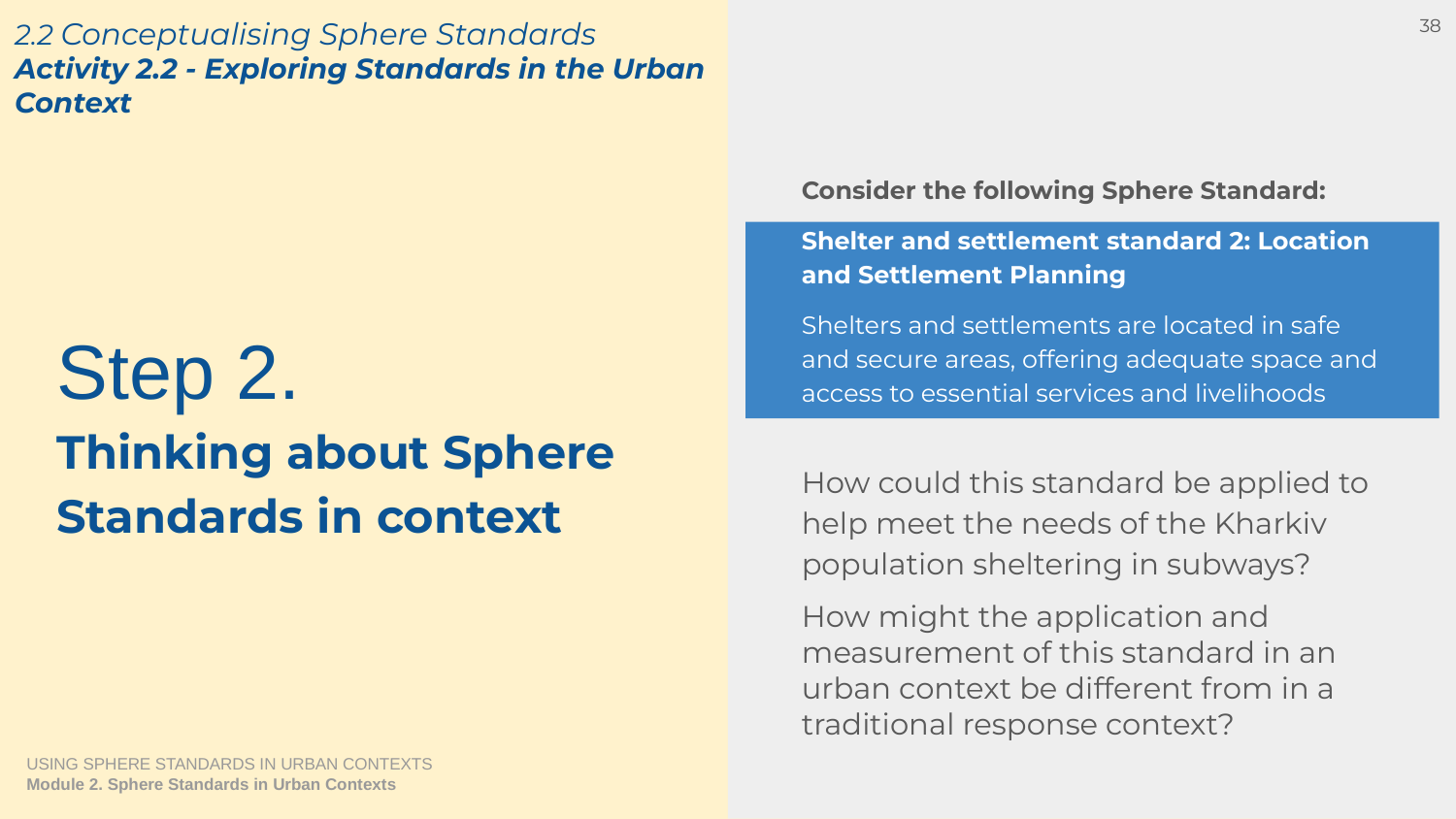

2.2 Conceptualising Sphere Standards
Activity 2.2 - Exploring Standards in the Urban Context
38
Consider the following Sphere Standard:
Shelter and settlement standard 2: Location and Settlement Planning
Shelters and settlements are located in safe and secure areas, offering adequate space and access to essential services and livelihoods
How could this standard be applied to help meet the needs of the Kharkiv population sheltering in subways?
How might the application and measurement of this standard in an urban context be different from in a traditional response context?

Step 2.
Thinking about Sphere Standards in context
USING SPHERE STANDARDS IN URBAN CONTEXTS
Module 2. Sphere Standards in Urban Contexts